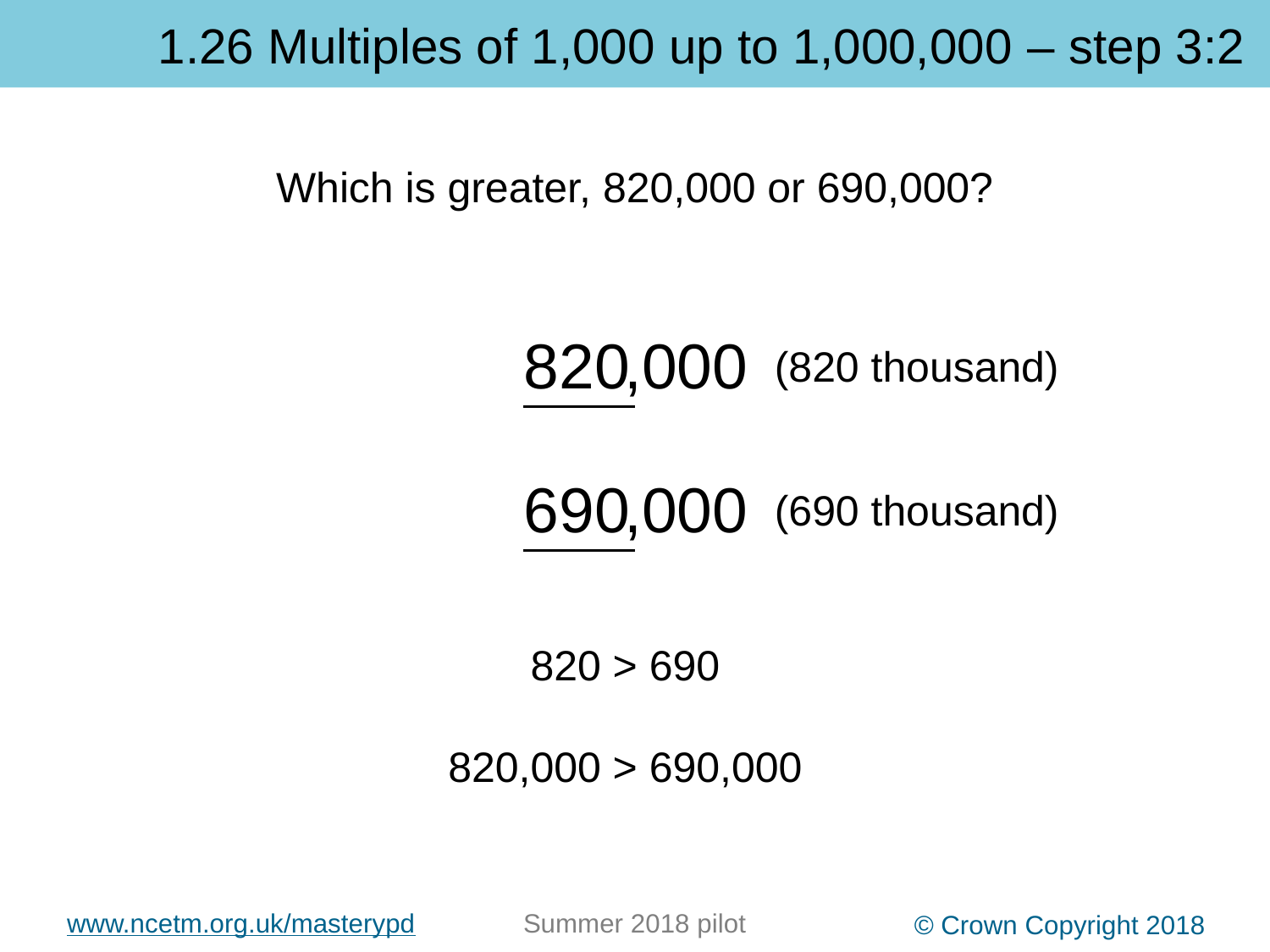

1.26 Multiples of 1,000 up to 1,000,000 – step 3:2
Which is greater, 820,000 or 690,000?
820
,000
(820 thousand)
690
,000
(690 thousand)
820 > 690
820,000 > 690,000